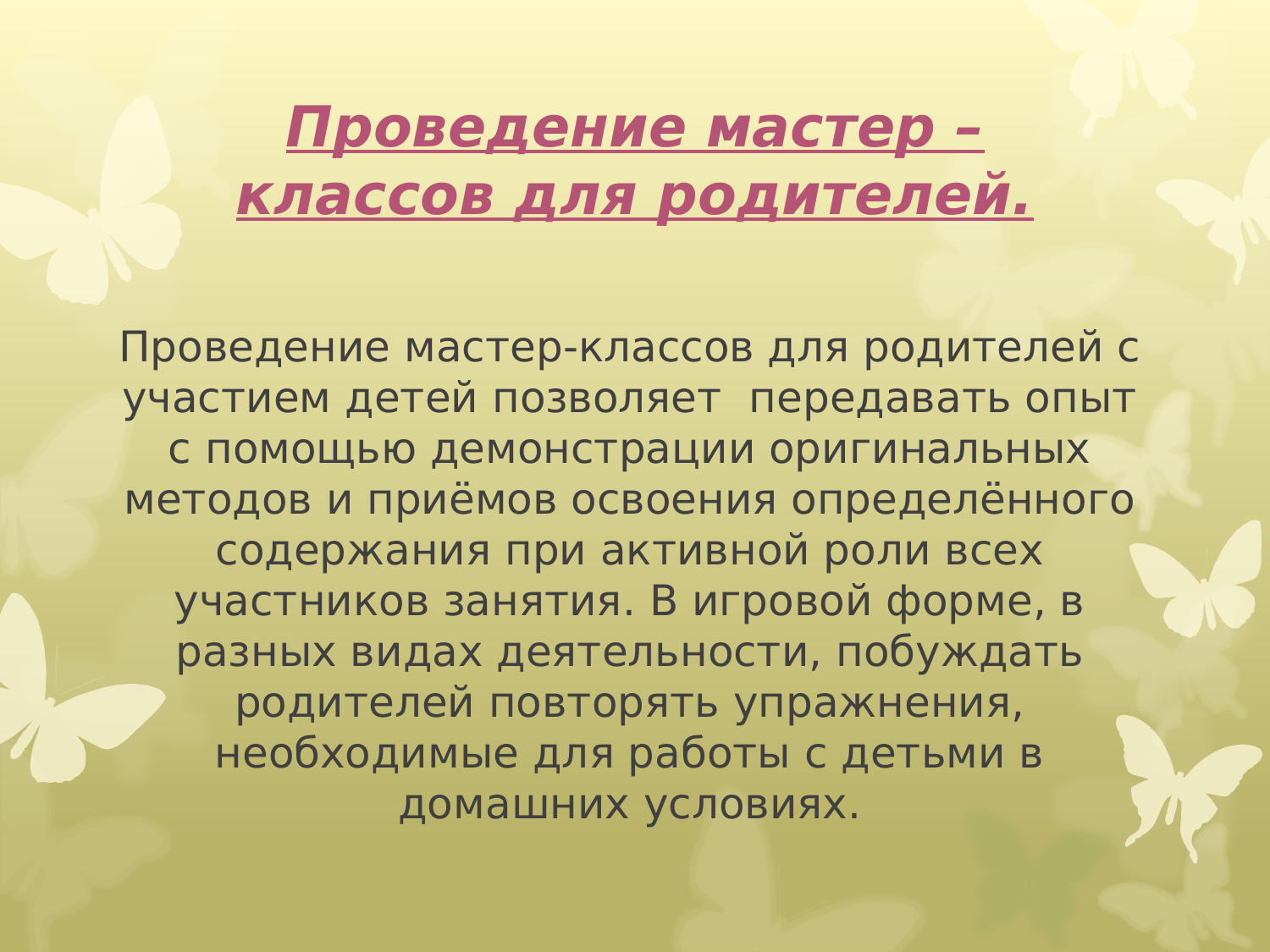

# Проведение мастер – классов для родителей.
Проведение мастер-классов для родителей с участием детей позволяет  передавать опыт с помощью демонстрации оригинальных методов и приёмов освоения определённого содержания при активной роли всех участников занятия. В игровой форме, в разных видах деятельности, побуждать родителей повторять упражнения, необходимые для работы с детьми в домашних условиях.